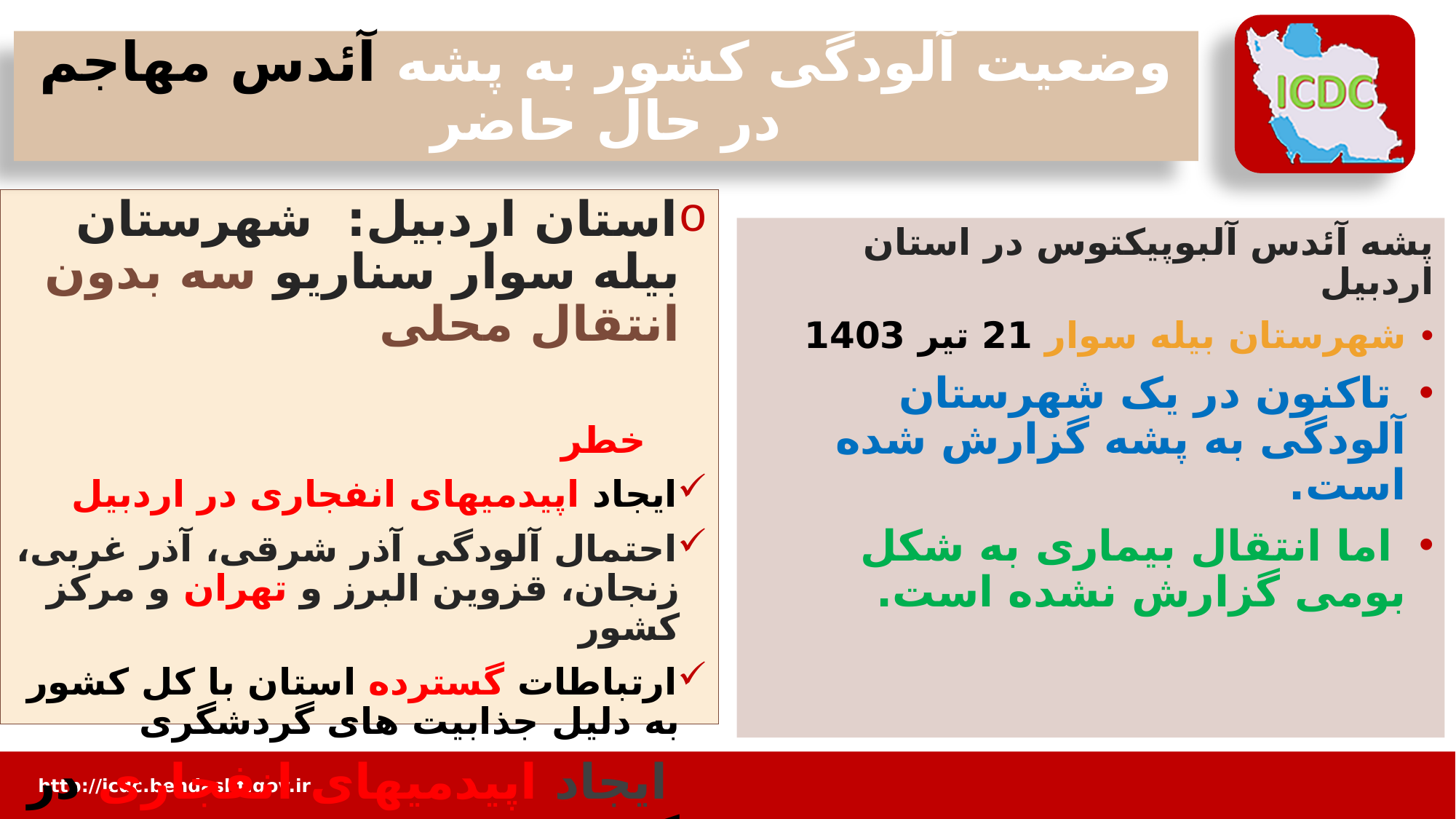

# وضعیت آلودگی کشور به پشه آئدس مهاجم در حال حاضر
استان اردبیل:  شهرستان بیله سوار سناریو سه بدون انتقال محلی

    خطر
ایجاد اپیدمیهای انفجاری در اردبیل
احتمال آلودگی آذر شرقی، آذر غربی، زنجان، قزوین البرز و تهران و مرکز کشور
ارتباطات گسترده استان با کل کشور به دلیل جذابیت های گردشگری
ایجاد اپیدمیهای انفجاری در کشور
پشه آئدس آلبوپیکتوس در استان اردبیل
شهرستان بیله سوار 21 تیر 1403
 تاکنون در یک شهرستان آلودگی به پشه گزارش شده است.
 اما انتقال بیماری به شکل بومی گزارش نشده است.